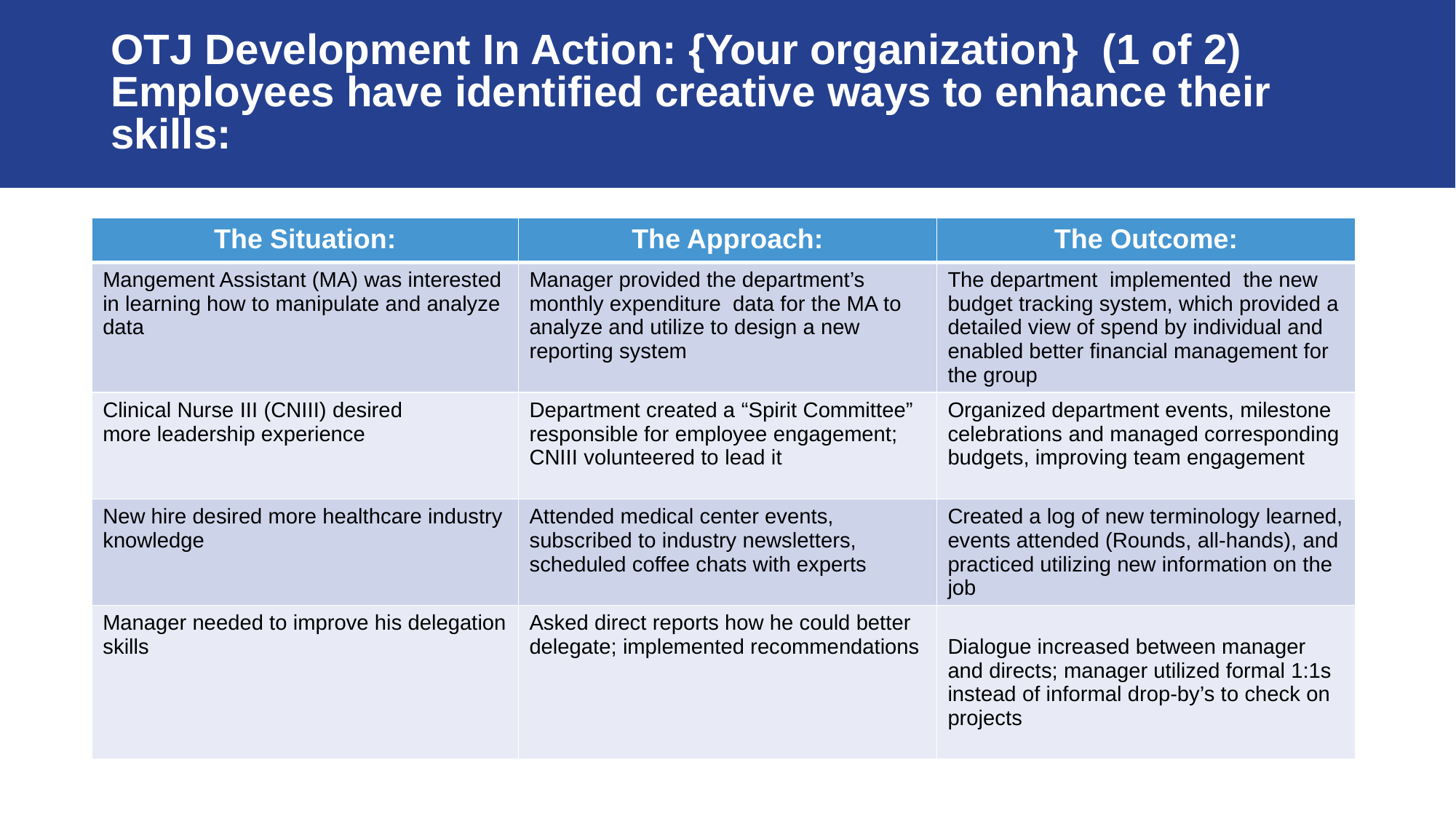

# OTJ Development In Action: {Your organization}  (1 of 2) Employees have identified creative ways to enhance their skills:

| The Situation: | The Approach: | The Outcome: |
| --- | --- | --- |
| Mangement Assistant (MA) was interested in learning how to manipulate and analyze data | Manager provided the department’s monthly expenditure data for the MA to analyze and utilize to design a new reporting system | The department implemented the new budget tracking system, which provided a detailed view of spend by individual and enabled better financial management for the group |
| Clinical Nurse III (CNIII) desired more leadership experience | Department created a “Spirit Committee” responsible for employee engagement; CNIII volunteered to lead it | Organized department events, milestone celebrations and managed corresponding budgets, improving team engagement |
| New hire desired more healthcare industry knowledge | Attended medical center events, subscribed to industry newsletters, scheduled coffee chats with experts | Created a log of new terminology learned, events attended (Rounds, all-hands), and practiced utilizing new information on the job |
| Manager needed to improve his delegation skills | Asked direct reports how he could better delegate; implemented recommendations | Dialogue increased between manager and directs; manager utilized formal 1:1s instead of informal drop-by’s to check on projects |